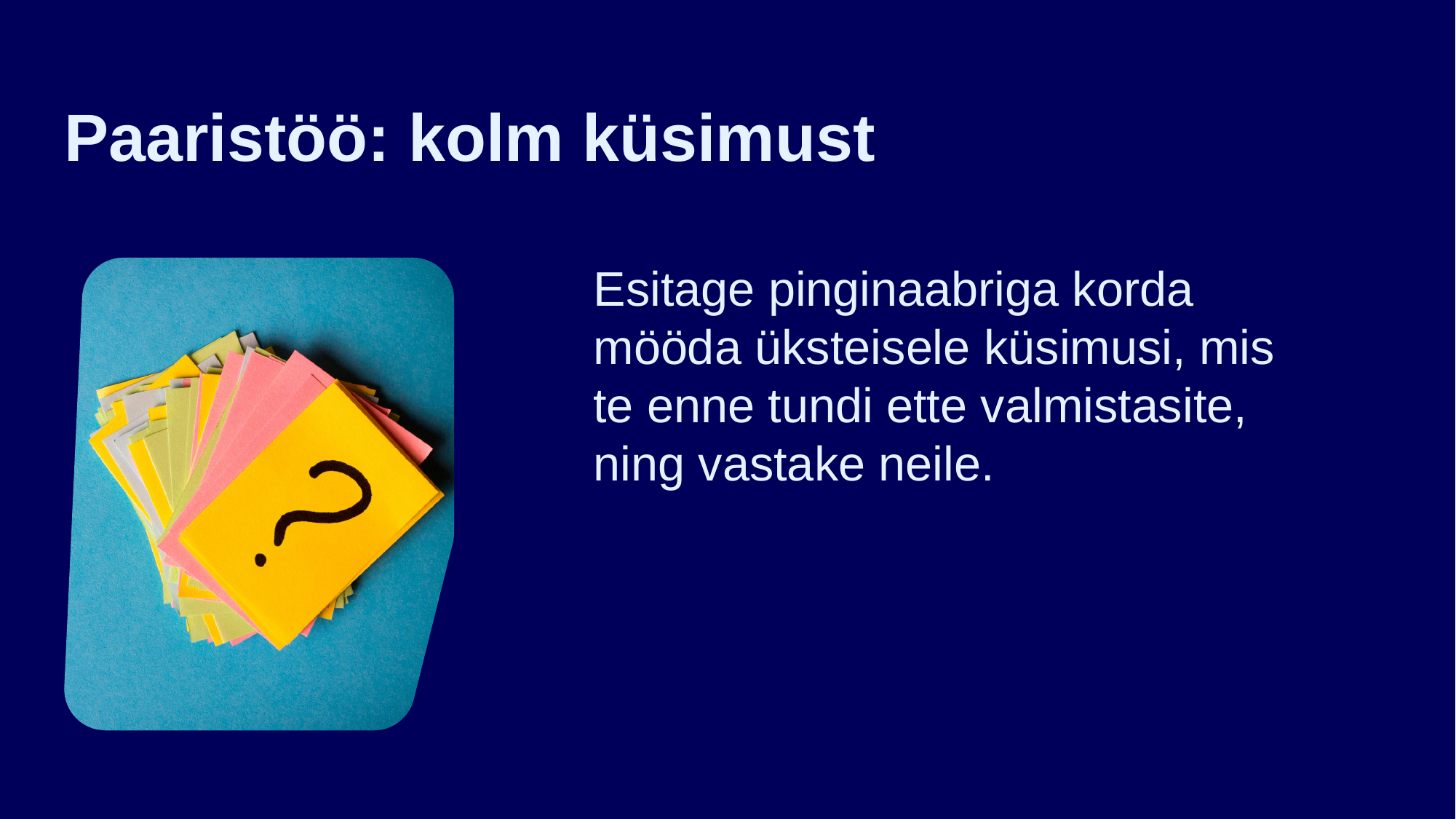

Paaristöö: kolm küsimust
Esitage pinginaabriga korda mööda üksteisele küsimusi, mis te enne tundi ette valmistasite, ning vastake neile.